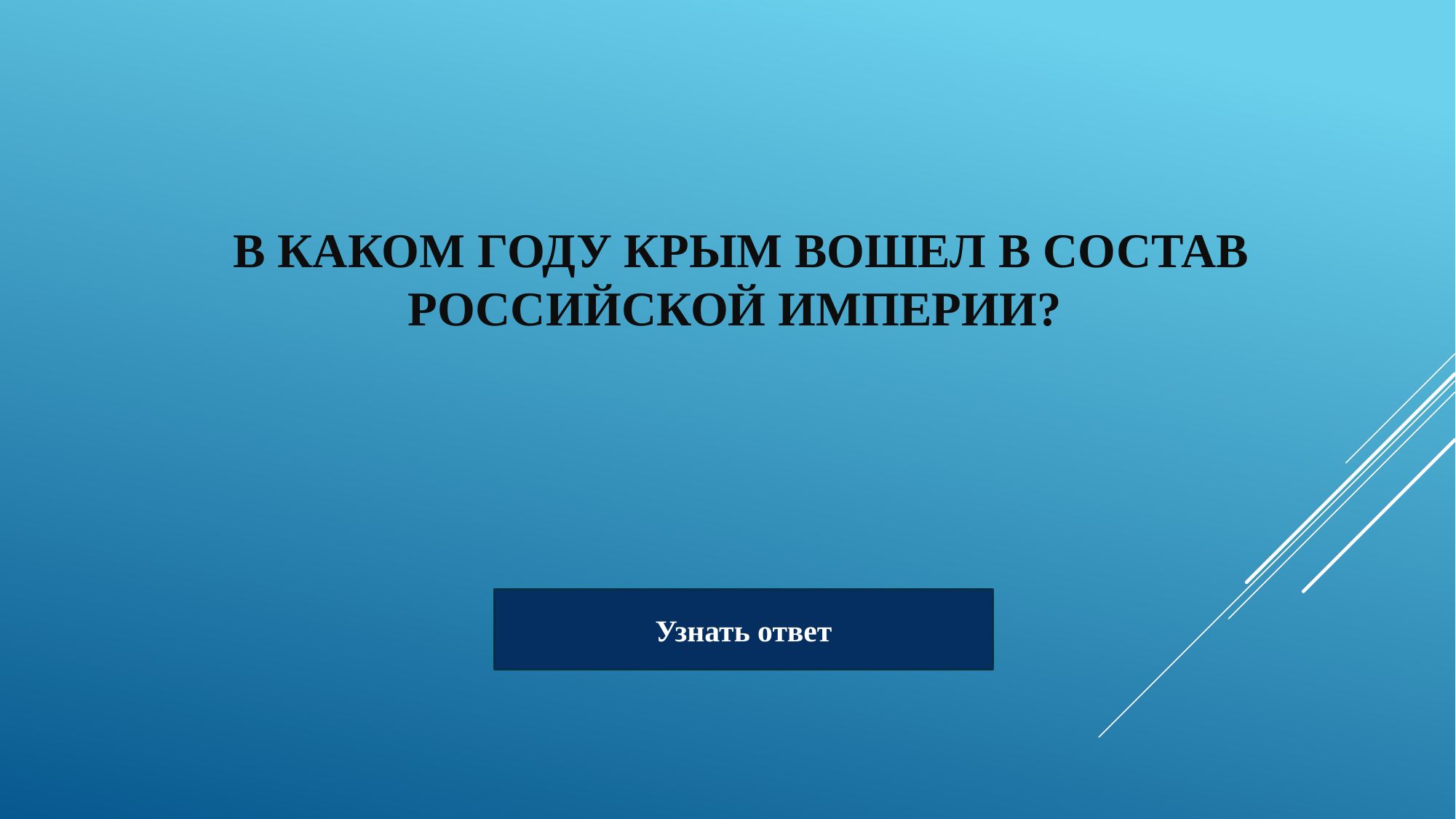

# В каком году Крым вошел в состав Российской империи?